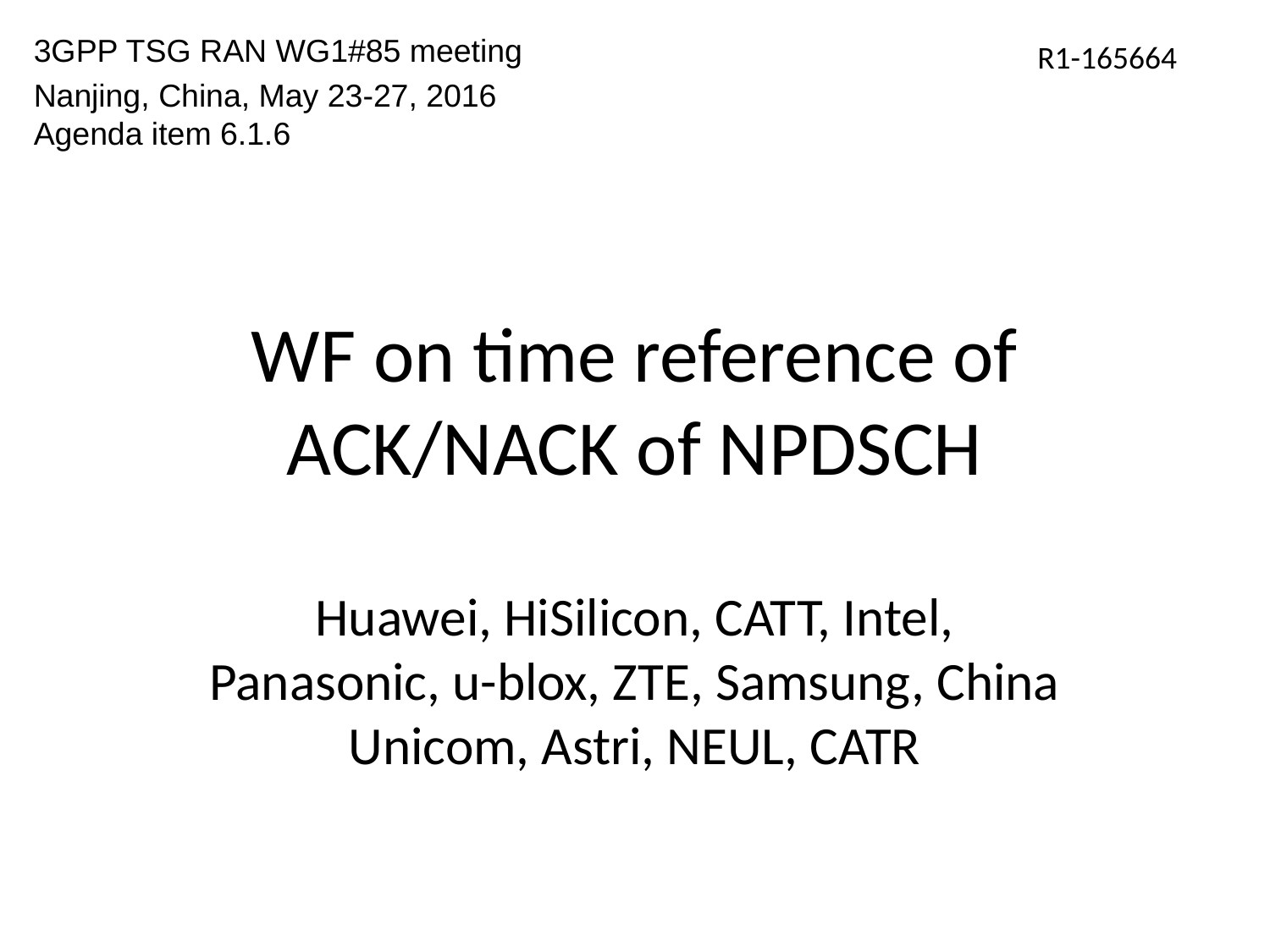

3GPP TSG RAN WG1#85 meeting
Nanjing, China, May 23-27, 2016
Agenda item 6.1.6
R1-165664
# WF on time reference of ACK/NACK of NPDSCH
Huawei, HiSilicon, CATT, Intel, Panasonic, u-blox, ZTE, Samsung, China Unicom, Astri, NEUL, CATR